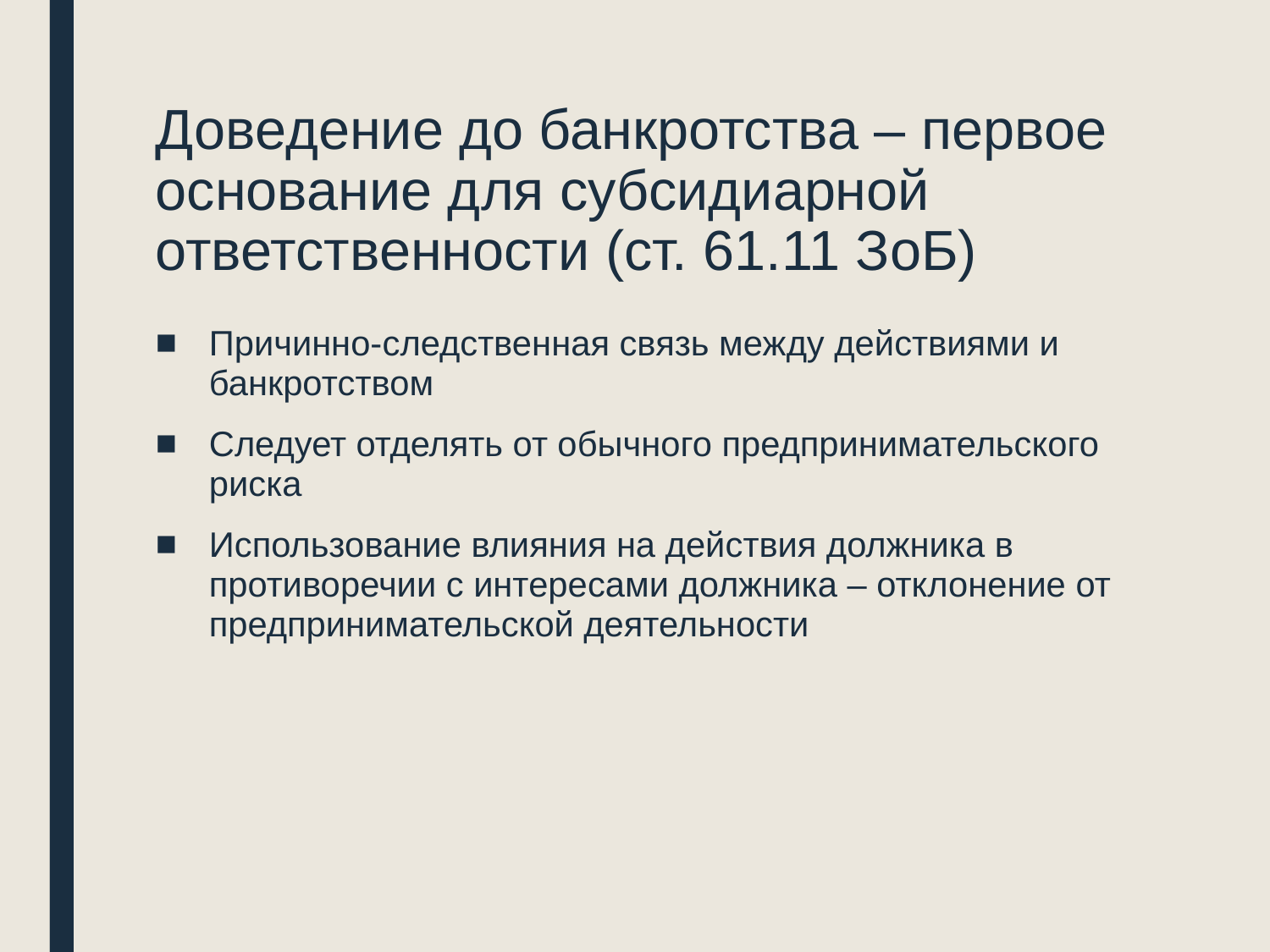

# Доведение до банкротства – первое основание для субсидиарной ответственности (ст. 61.11 ЗоБ)
Причинно-следственная связь между действиями и банкротством
Следует отделять от обычного предпринимательского риска
Использование влияния на действия должника в противоречии с интересами должника – отклонение от предпринимательской деятельности